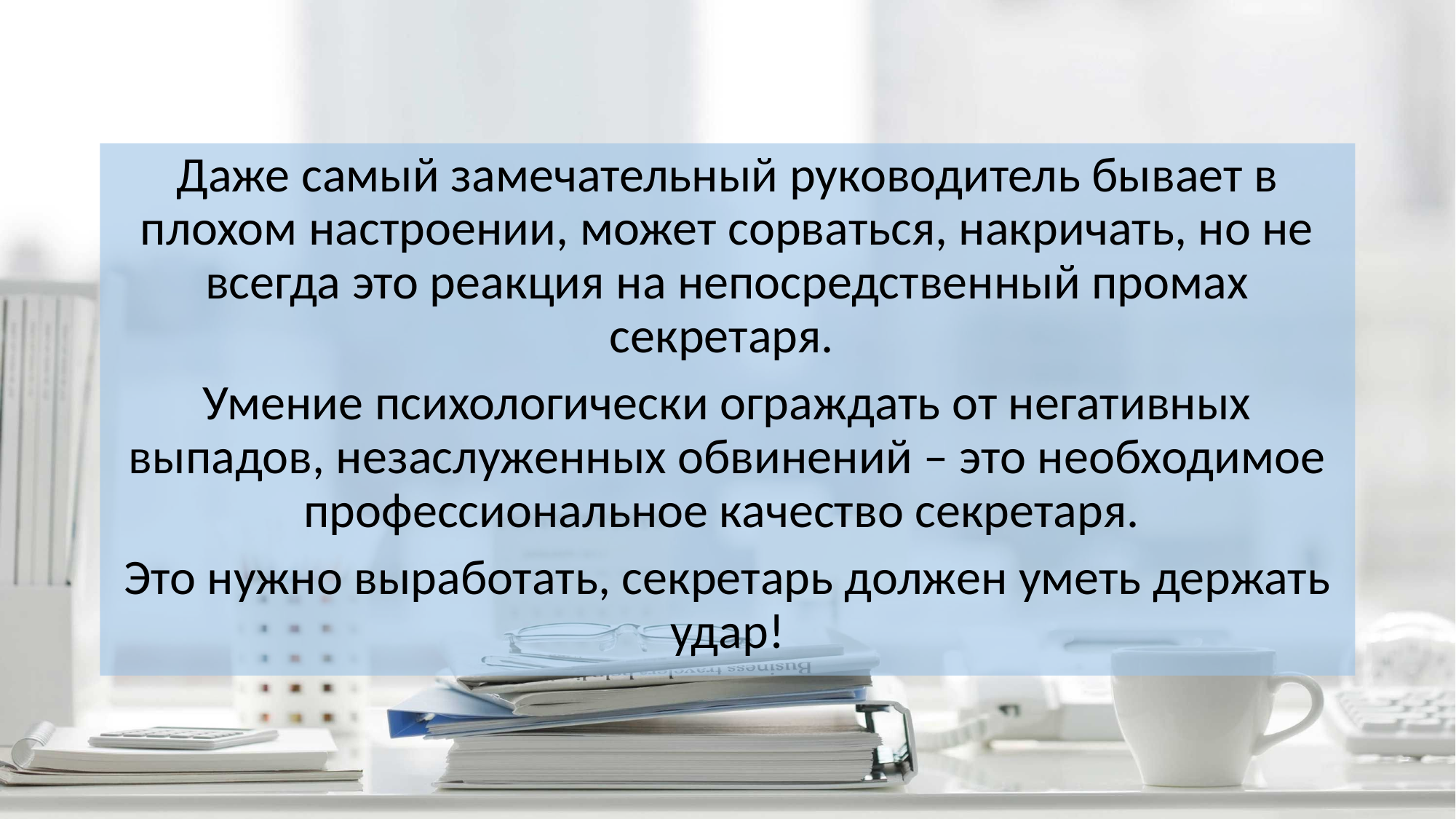

Даже самый замечательный руководитель бывает в плохом настроении, может сорваться, накричать, но не всегда это реакция на непосредственный промах секретаря.
Умение психологически ограждать от негативных выпадов, незаслуженных обвинений – это необходимое профессиональное качество секретаря.
Это нужно выработать, секретарь должен уметь держать удар!